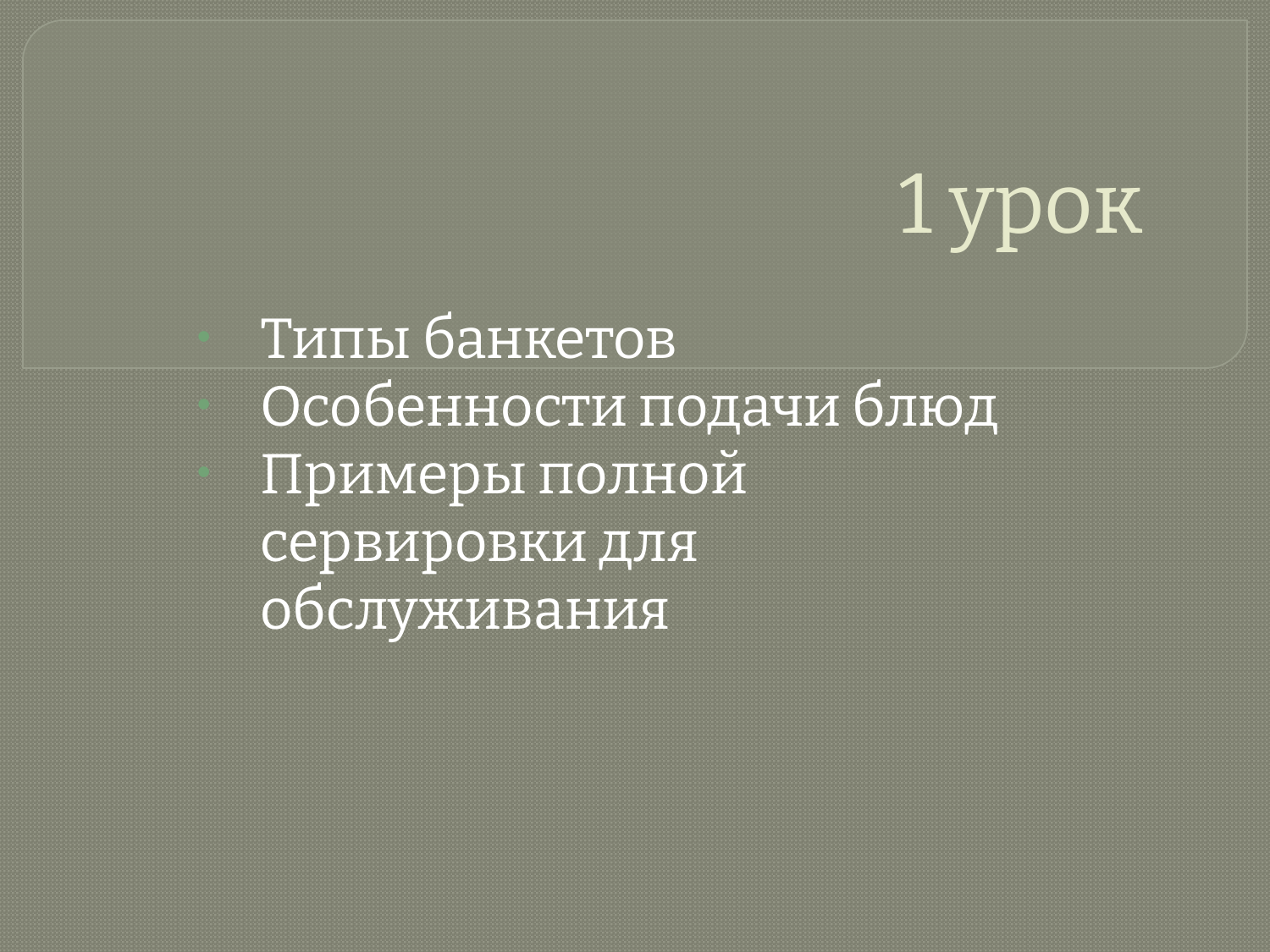

# 1 урок
Типы банкетов
Особенности подачи блюд
Примеры полной сервировки для  обслуживания